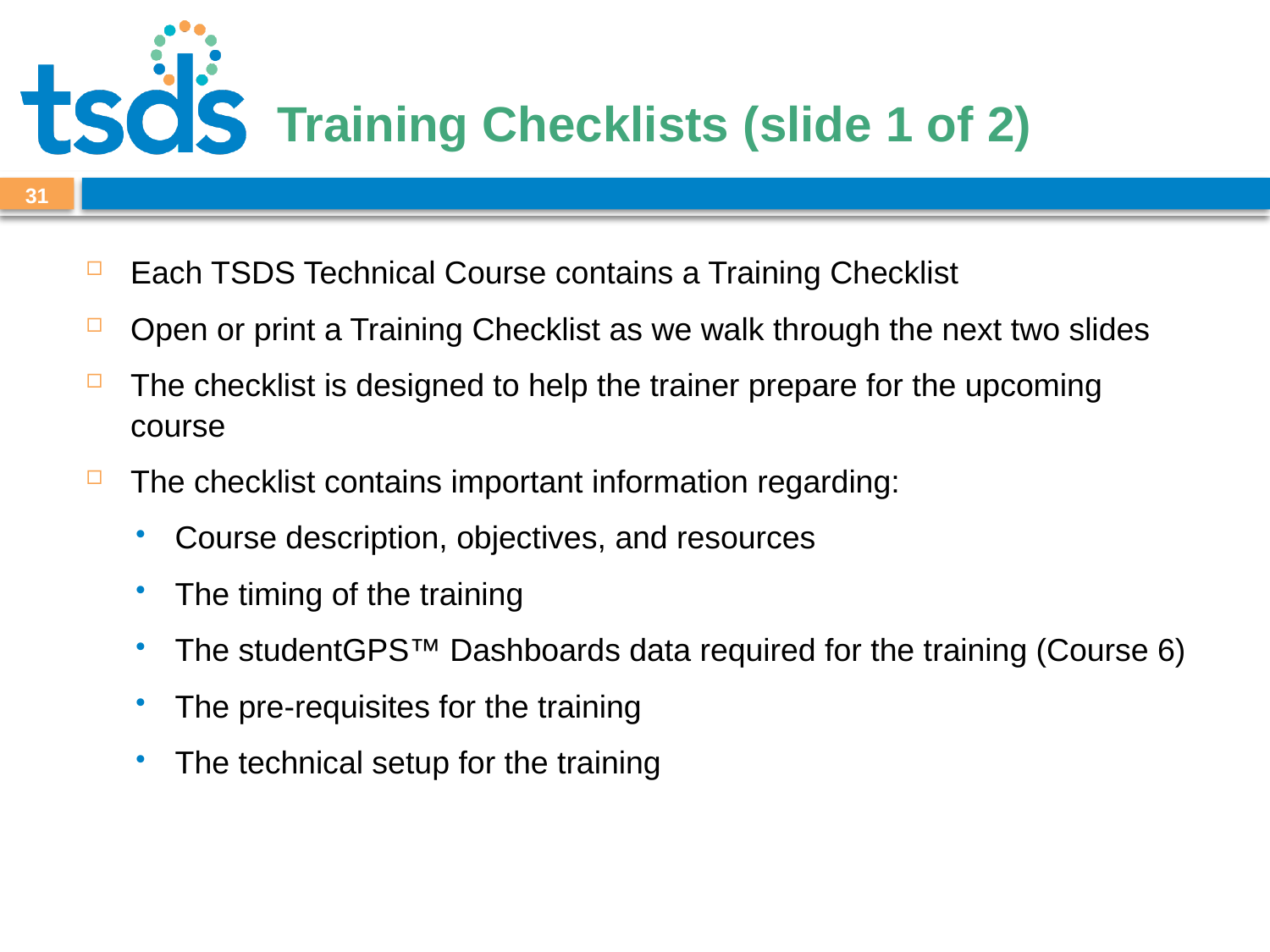

# Training Checklists (slide 1 of 2)
31
Each TSDS Technical Course contains a Training Checklist
Open or print a Training Checklist as we walk through the next two slides
The checklist is designed to help the trainer prepare for the upcoming course
The checklist contains important information regarding:
Course description, objectives, and resources
The timing of the training
The studentGPS™ Dashboards data required for the training (Course 6)
The pre-requisites for the training
The technical setup for the training